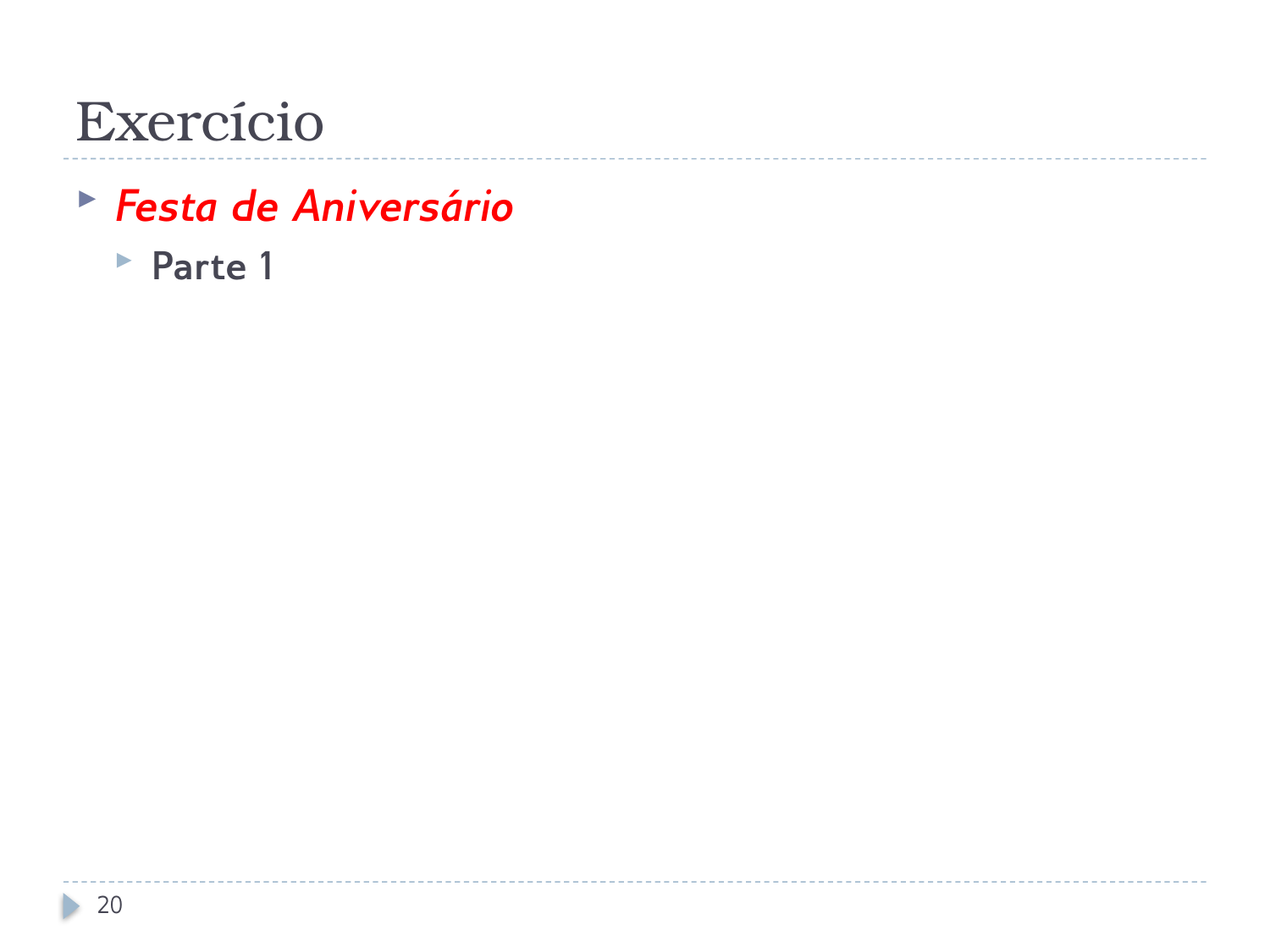

# Exercício
Festa de Aniversário
Parte 1

20